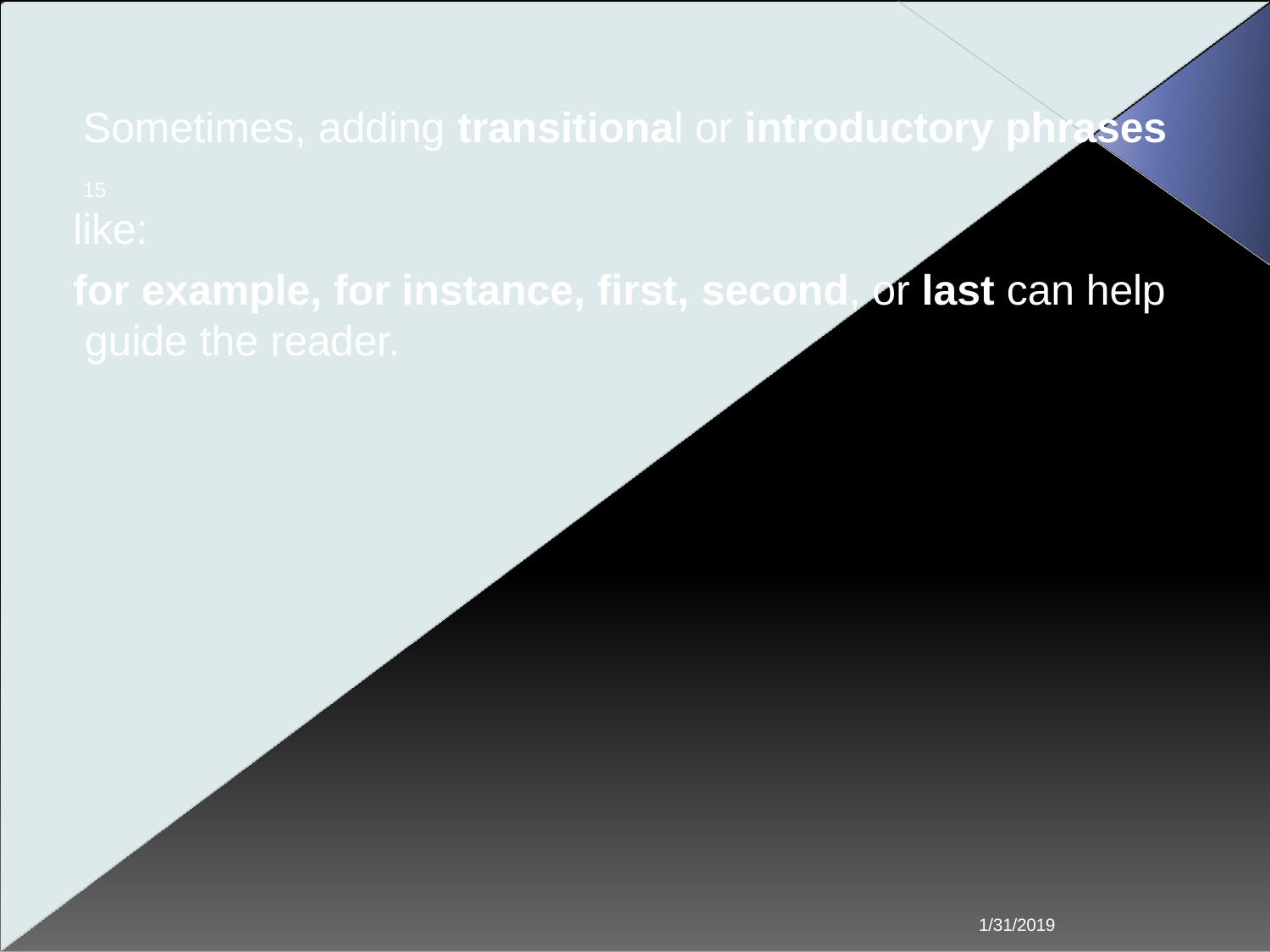

Sometimes, adding transitional or introductory phrases	15
like:
for example, for instance, first, second, or last can help  guide the reader.
1/31/2019